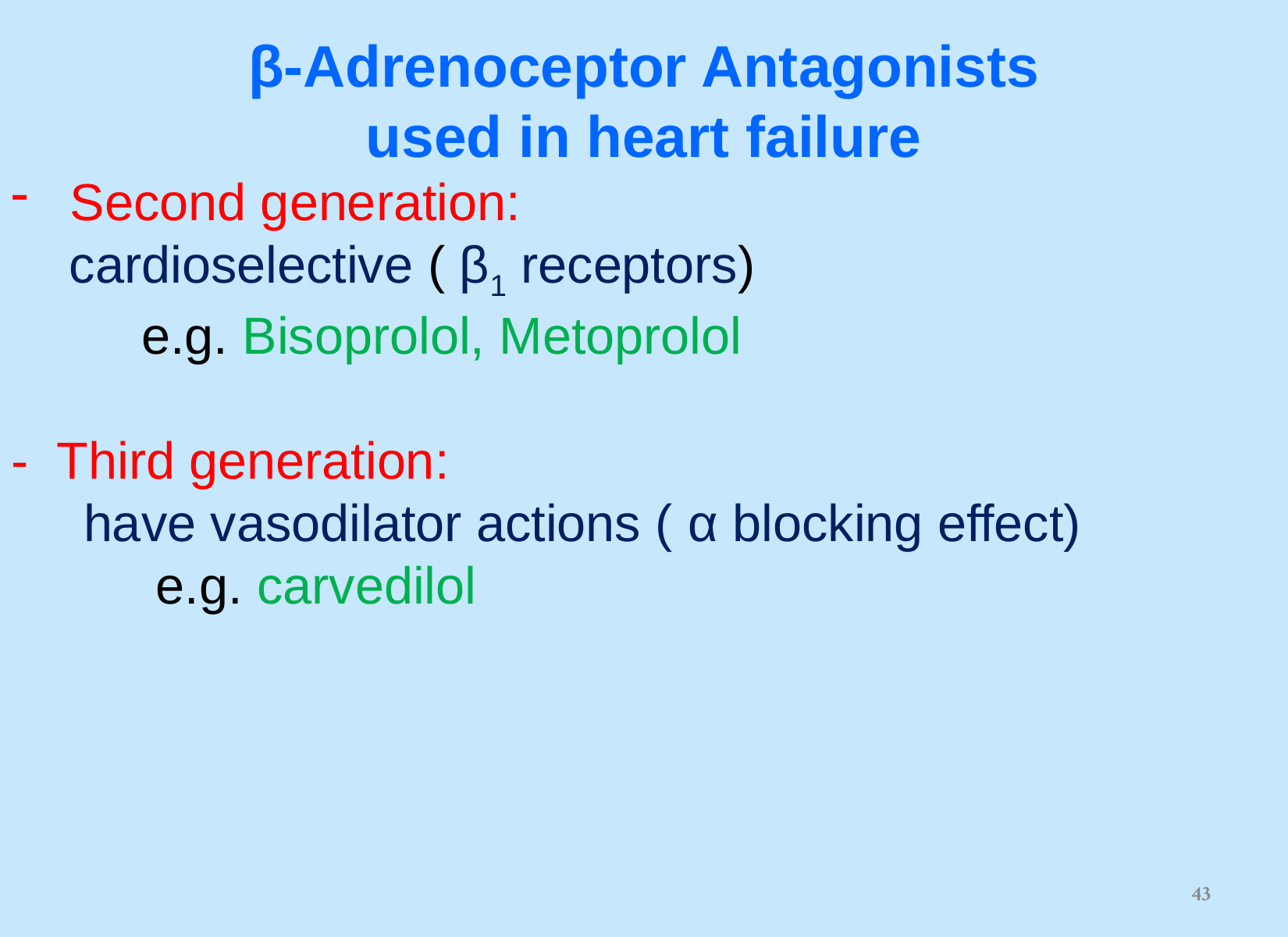

β-Adrenoceptor Antagonists
used in heart failure
Second generation:
    cardioselective ( β1 receptors)
         e.g. Bisoprolol, Metoprolol

-  Third generation:
     have vasodilator actions ( α blocking effect)
          e.g. carvedilol

43